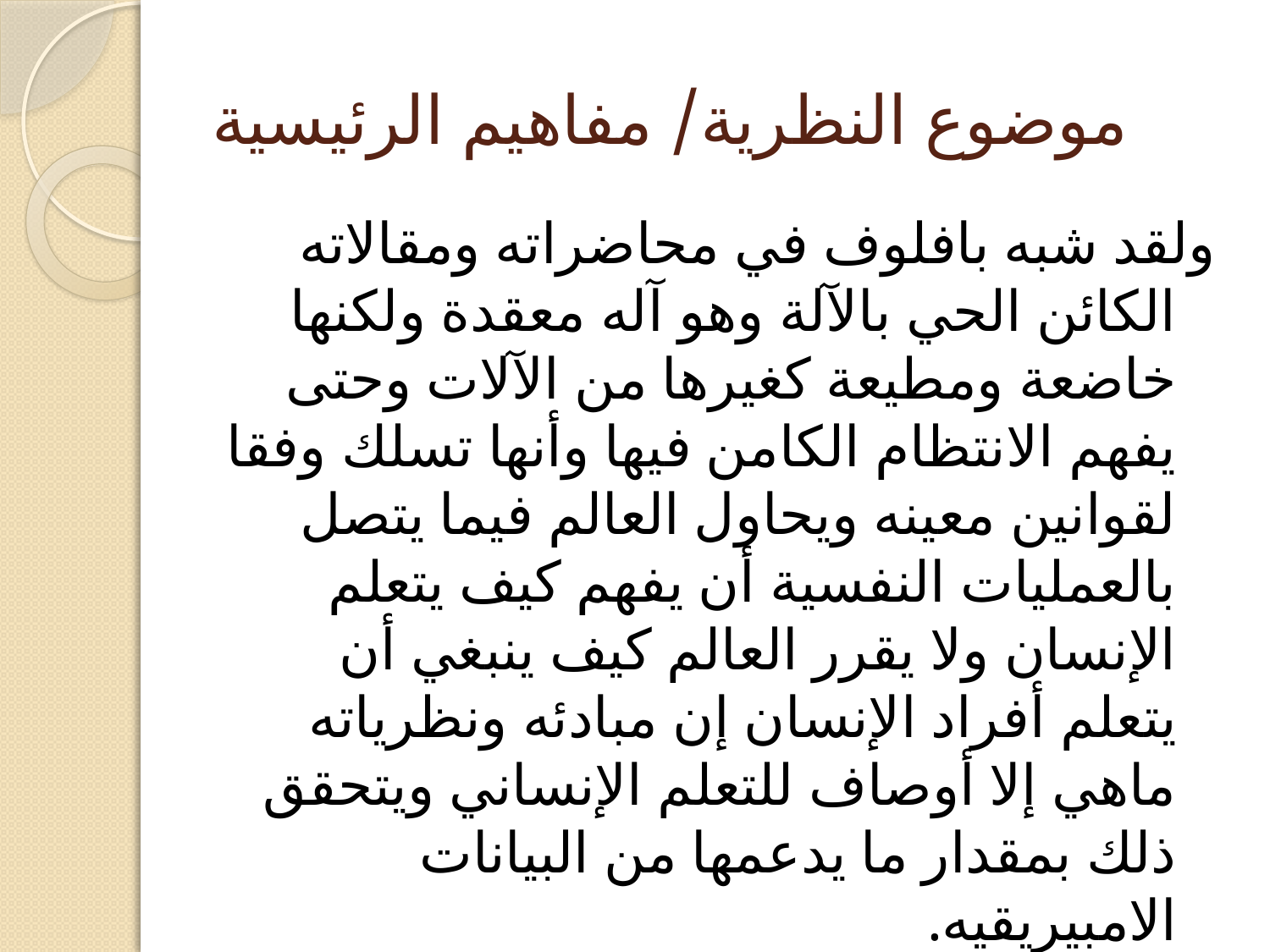

# موضوع النظرية/ مفاهيم الرئيسية
ولقد شبه بافلوف في محاضراته ومقالاته الكائن الحي بالآلة وهو آله معقدة ولكنها خاضعة ومطيعة كغيرها من الآلات وحتى يفهم الانتظام الكامن فيها وأنها تسلك وفقا لقوانين معينه ويحاول العالم فيما يتصل بالعمليات النفسية أن يفهم كيف يتعلم الإنسان ولا يقرر العالم كيف ينبغي أن يتعلم أفراد الإنسان إن مبادئه ونظرياته ماهي إلا أوصاف للتعلم الإنساني ويتحقق ذلك بمقدار ما يدعمها من البيانات الامبيريقيه.